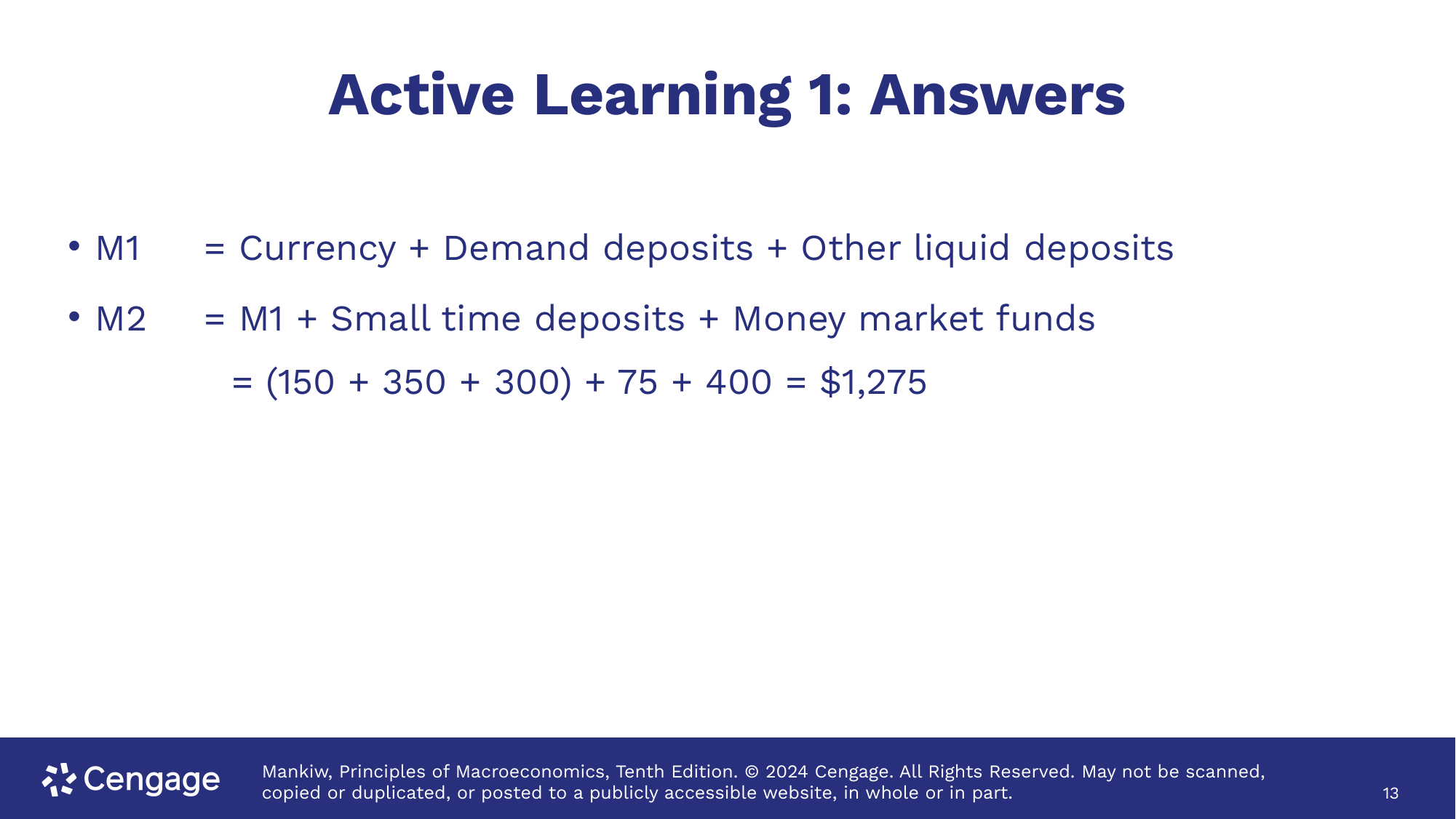

# Active Learning 1: Answers
M1 	= Currency + Demand deposits + Other liquid deposits
M2 	= M1 + Small time deposits + Money market funds
	= (150 + 350 + 300) + 75 + 400 = $1,275